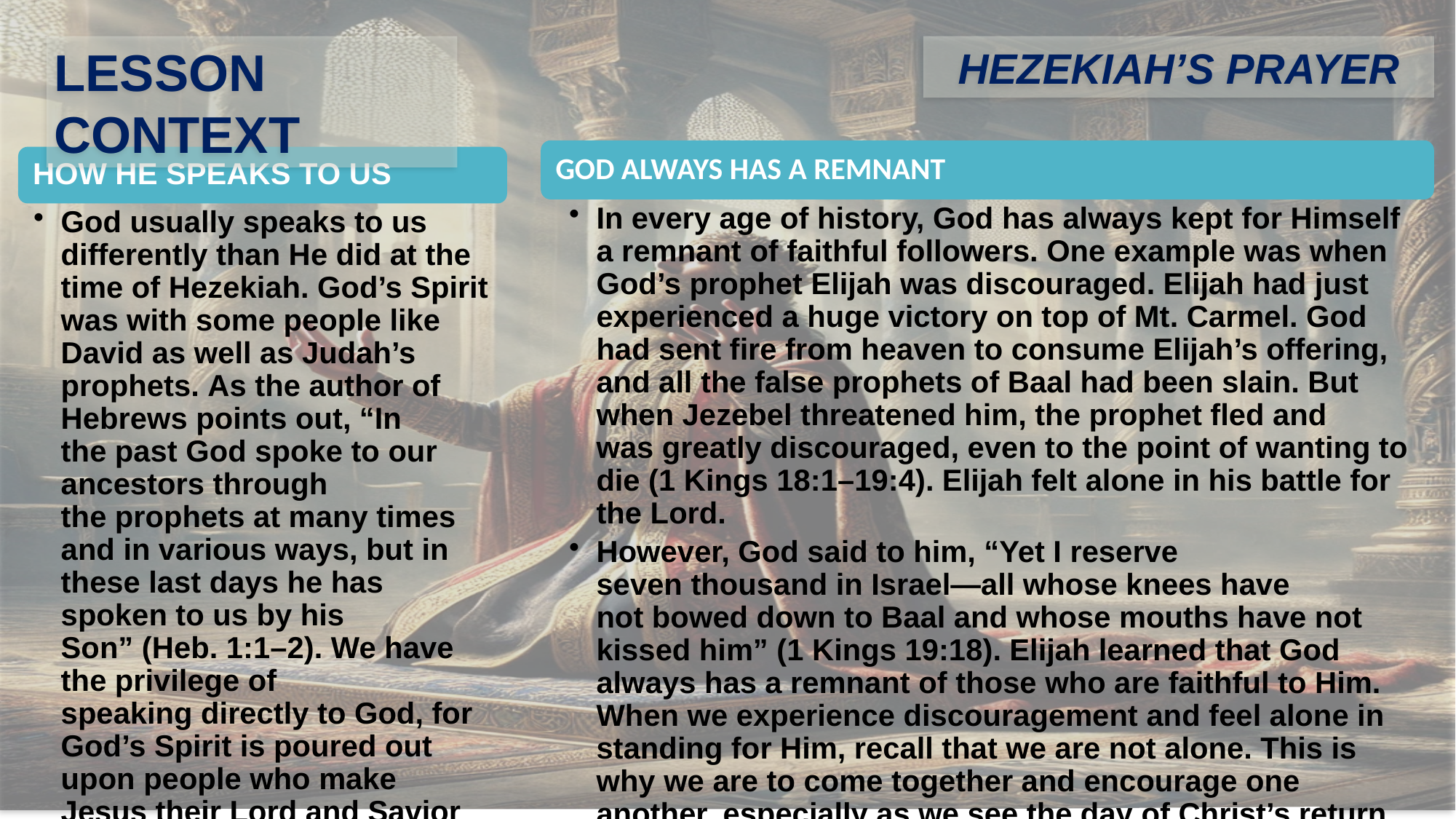

LESSON CONTEXT
HEZEKIAH’S PRAYER
GOD ALWAYS HAS A REMNANT
In every age of history, God has always kept for Himself a remnant of faithful followers. One example was when God’s prophet Elijah was discouraged. Elijah had just experienced a huge victory on top of Mt. Carmel. God had sent fire from heaven to consume Elijah’s offering, and all the false prophets of Baal had been slain. But when Jezebel threatened him, the prophet fled and was greatly discouraged, even to the point of wanting to die (1 Kings 18:1–19:4). Elijah felt alone in his battle for the Lord.
However, God said to him, “Yet I reserve seven thousand in Israel—all whose knees have not bowed down to Baal and whose mouths have not kissed him” (1 Kings 19:18). Elijah learned that God always has a remnant of those who are faithful to Him. When we experience discouragement and feel alone in standing for Him, recall that we are not alone. This is why we are to come together and encourage one another, especially as we see the day of Christ’s return approaching (Heb. 10:25).
HOW HE SPEAKS TO US
God usually speaks to us differently than He did at the time of Hezekiah. God’s Spirit was with some people like David as well as Judah’s prophets. As the author of Hebrews points out, “In the past God spoke to our ancestors through the prophets at many times and in various ways, but in these last days he has spoken to us by his Son” (Heb. 1:1–2). We have the privilege of speaking directly to God, for God’s Spirit is poured out upon people who make Jesus their Lord and Savior (see Peter’s speech in Acts 2:14–36).